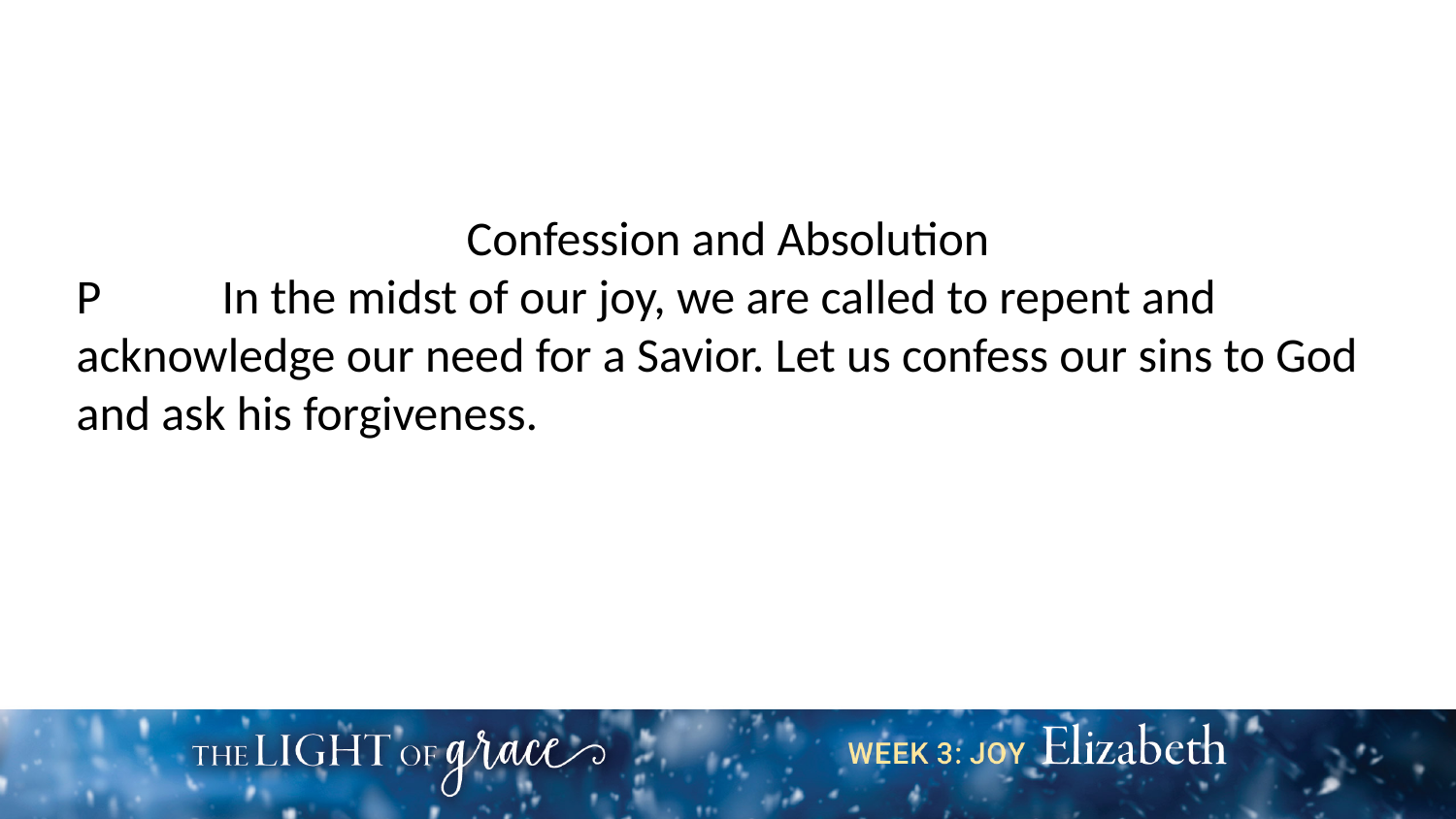

Confession and Absolution
P	In the midst of our joy, we are called to repent and acknowledge our need for a Savior. Let us confess our sins to God and ask his forgiveness.